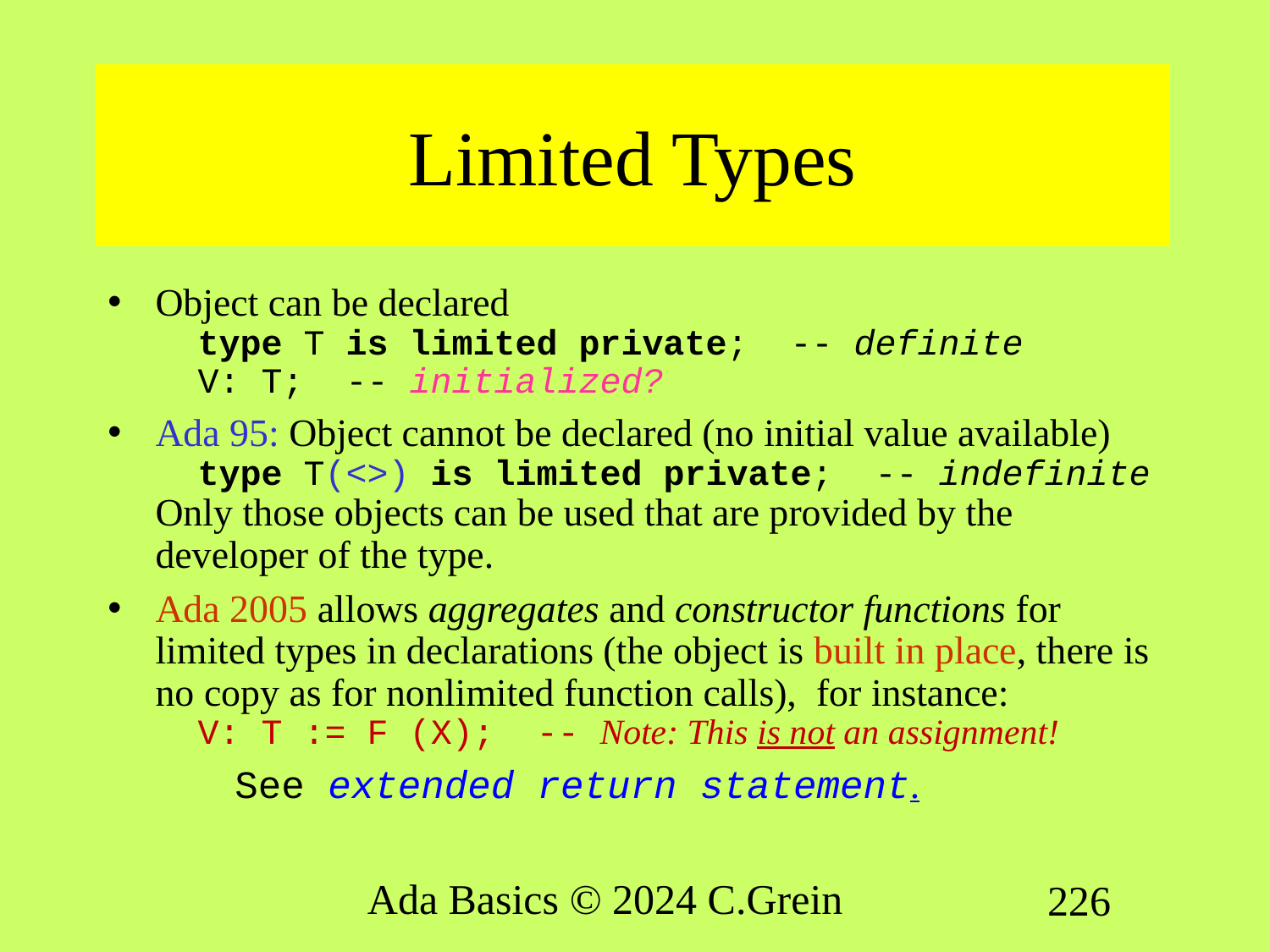

# Limited Types
Object can be declared
  type T is limited private;  -- definite
  V: T;  -- initialized?
Ada 95: Object cannot be declared (no initial value available)
  type T(<>) is limited private;  -- indefinite
Only those objects can be used that are provided by the  developer of the type.
Ada 2005 allows aggregates and constructor functions for limited types in declarations (the object is built in place, there is no copy as for nonlimited function calls),  for instance:
  V: T := F (X);  -- Note: This is not an assignment!
	See extended return statement.
Ada Basics © 2024 C.Grein
226